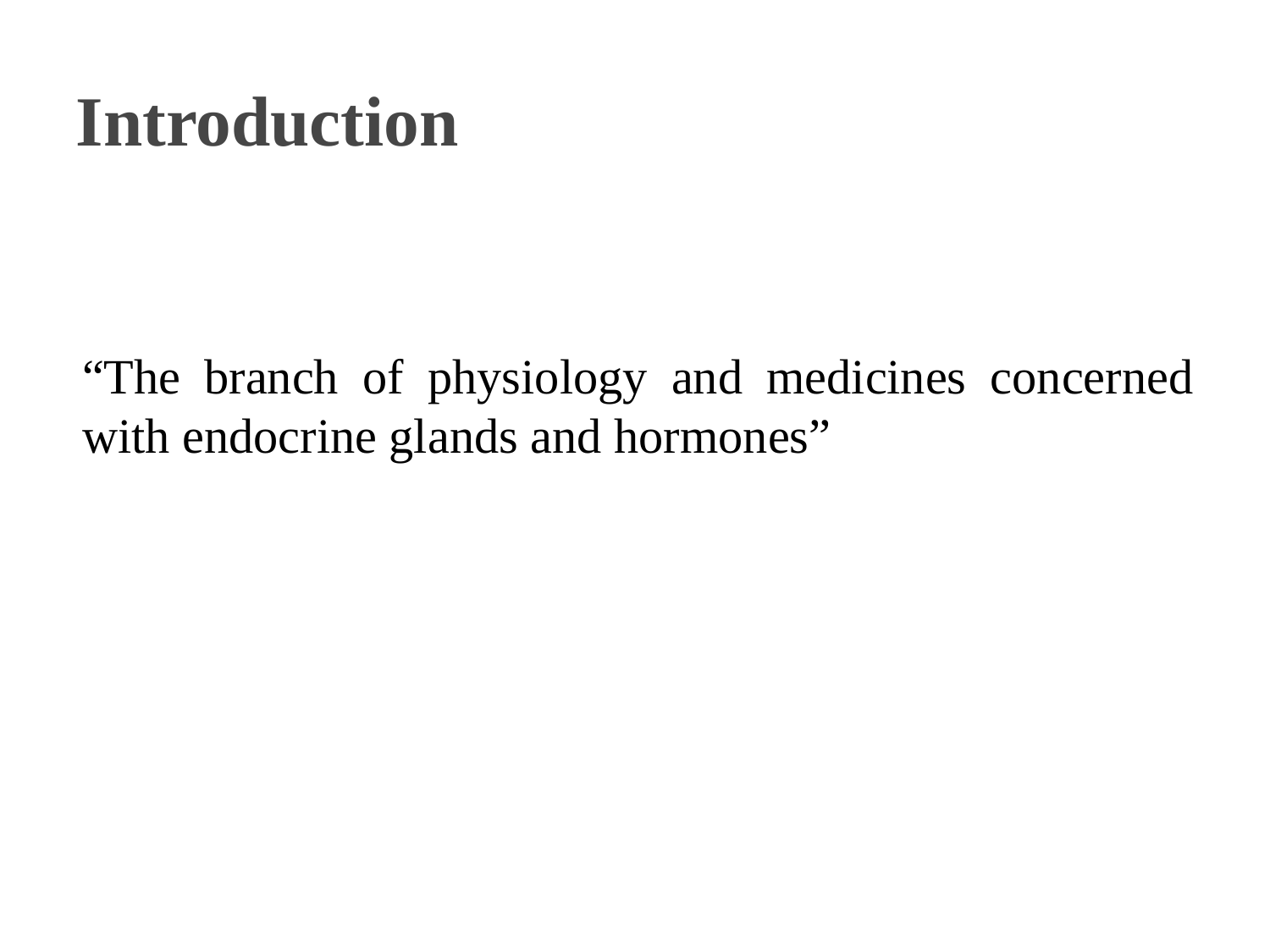

# Introduction

“The branch of physiology and medicines concerned with endocrine glands and hormones”